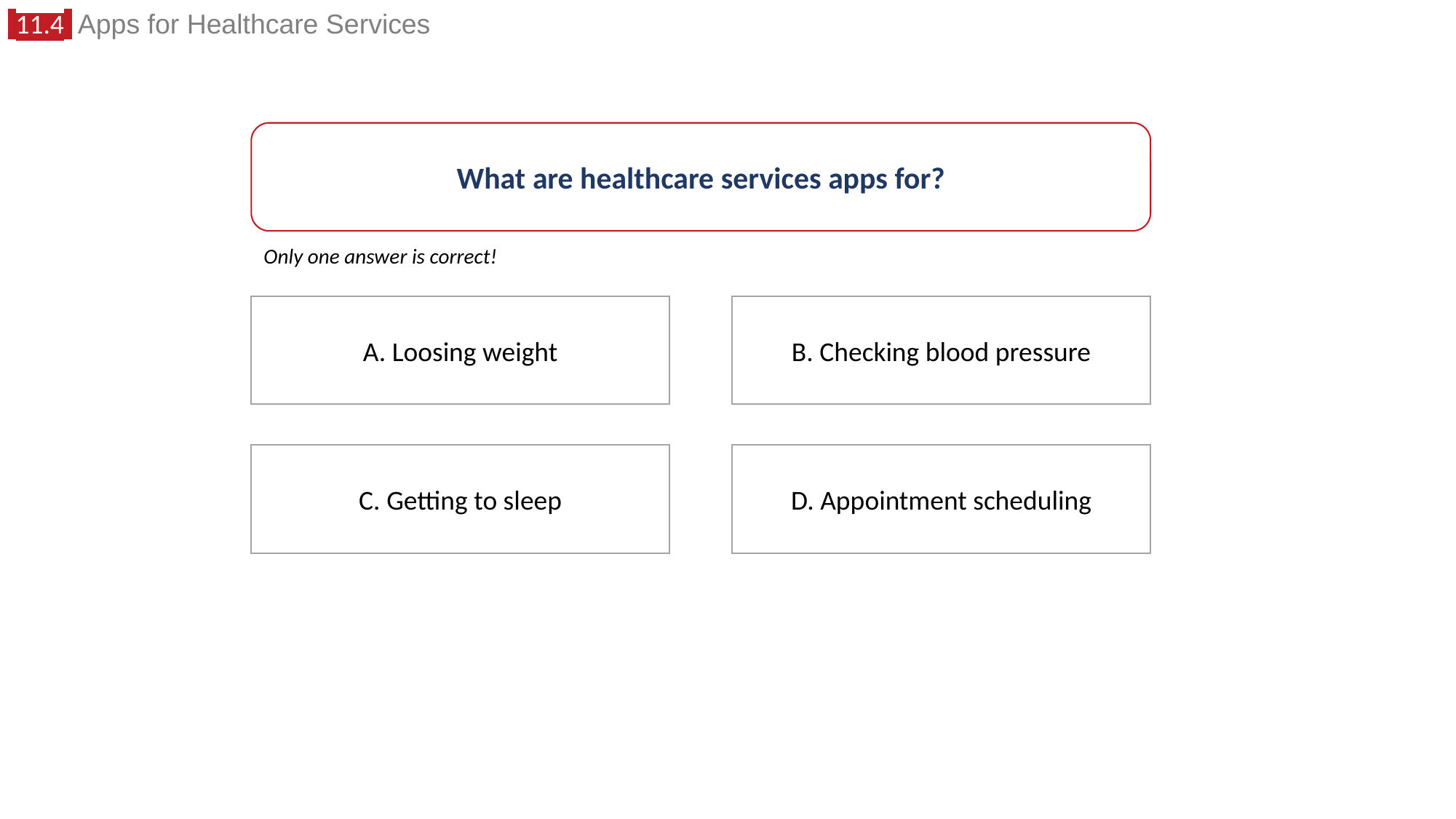

What are healthcare services apps for?
Only one answer is correct!
A. Loosing weight
B. Checking blood pressure
D. Appointment scheduling
C. Getting to sleep